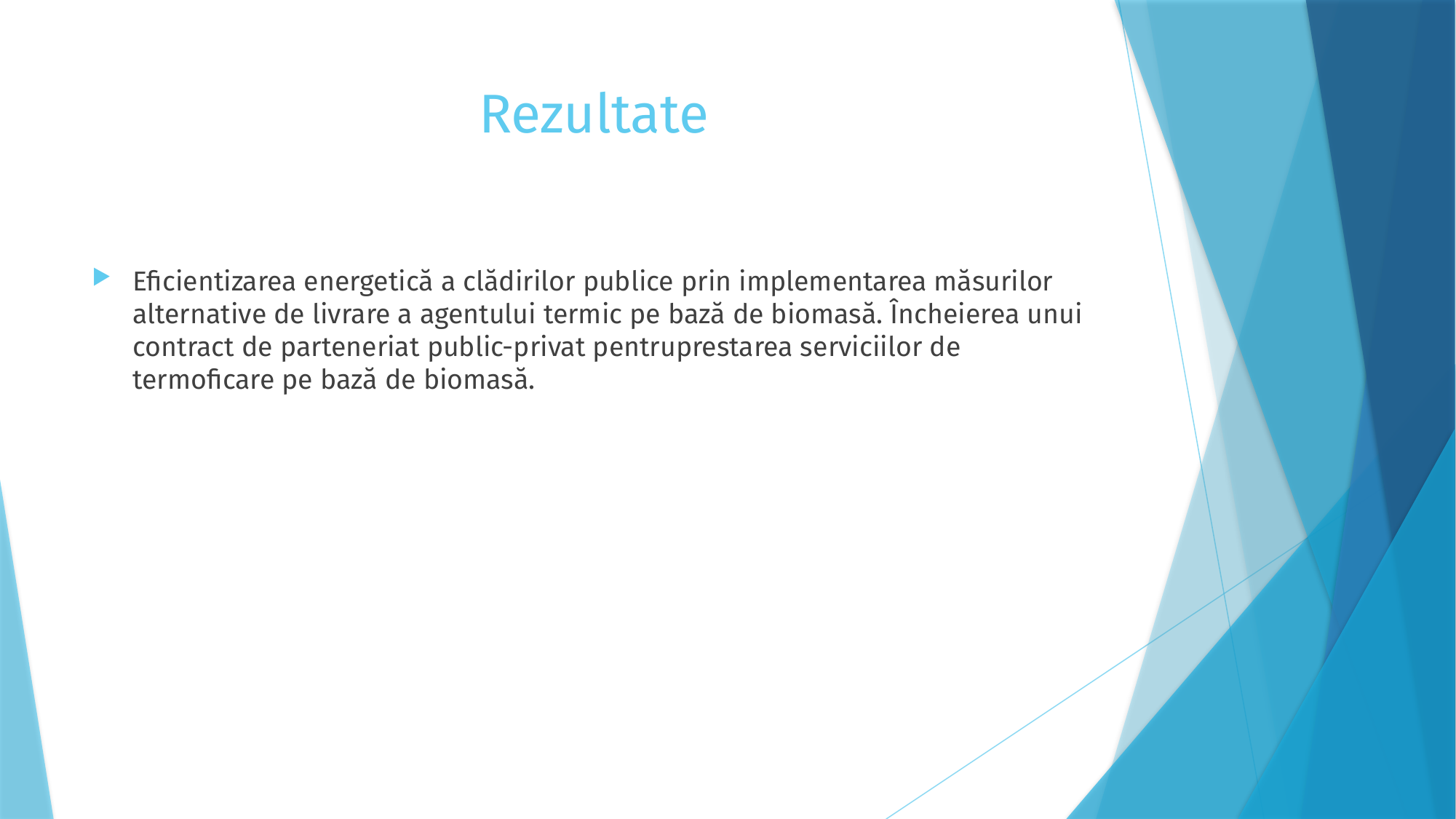

# Rezultate
Eficientizarea energetică a clădirilor publice prin implementarea măsurilor alternative de livrare a agentului termic pe bază de biomasă. Încheierea unui contract de parteneriat public-privat pentruprestarea serviciilor de termoficare pe bază de biomasă.